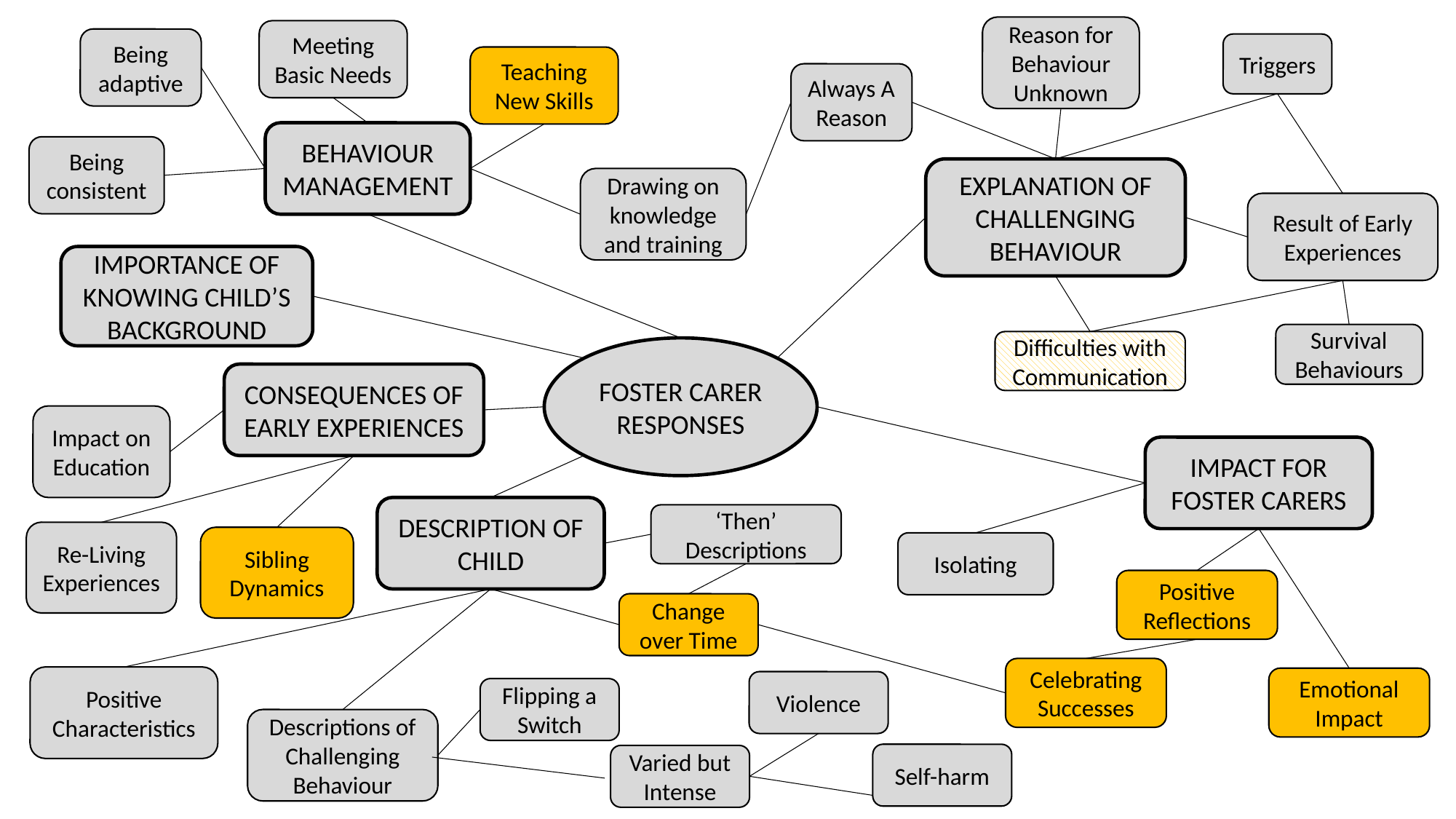

Reason for Behaviour Unknown
Meeting Basic Needs
Being adaptive
Triggers
Teaching New Skills
Always A Reason
BEHAVIOUR MANAGEMENT
Being consistent
EXPLANATION OF CHALLENGING BEHAVIOUR
Drawing on knowledge and training
Result of Early Experiences
IMPORTANCE OF KNOWING CHILD’S BACKGROUND
Survival Behaviours
Difficulties with Communication
FOSTER CARER RESPONSES
CONSEQUENCES OF EARLY EXPERIENCES
Impact on Education
IMPACT FOR FOSTER CARERS
DESCRIPTION OF CHILD
‘Then’ Descriptions
Re-Living Experiences
Sibling Dynamics
Isolating
Positive Reflections
Change over Time
Celebrating Successes
Positive Characteristics
Emotional Impact
Violence
Flipping a Switch
Descriptions of Challenging Behaviour
Self-harm
Varied but Intense